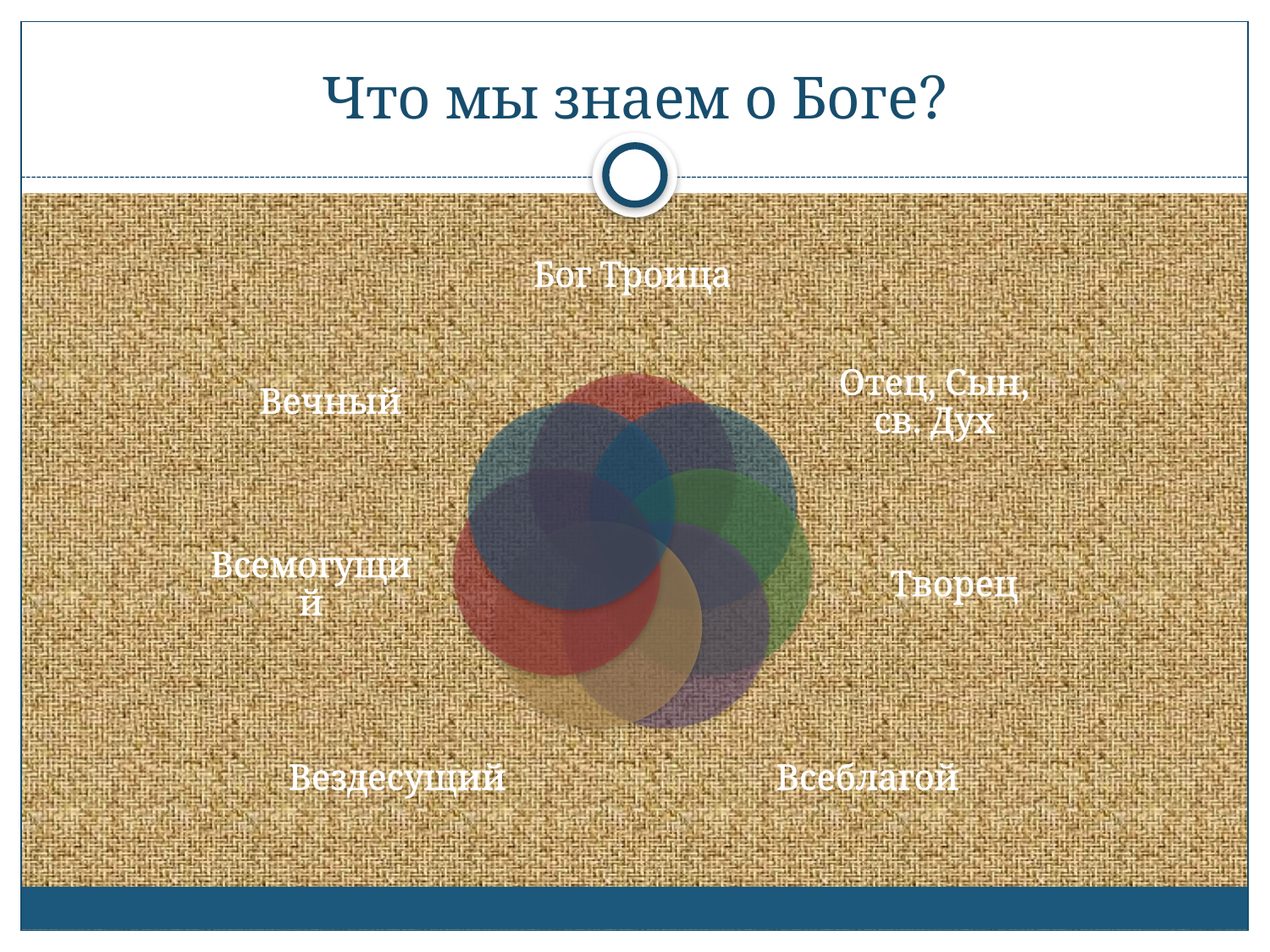

# Что мы знаем о Боге?
Бог Троица
Отец, Сын, св. Дух
Творец
Всеблагой
Вездесущий
Всемогущий
Вечный